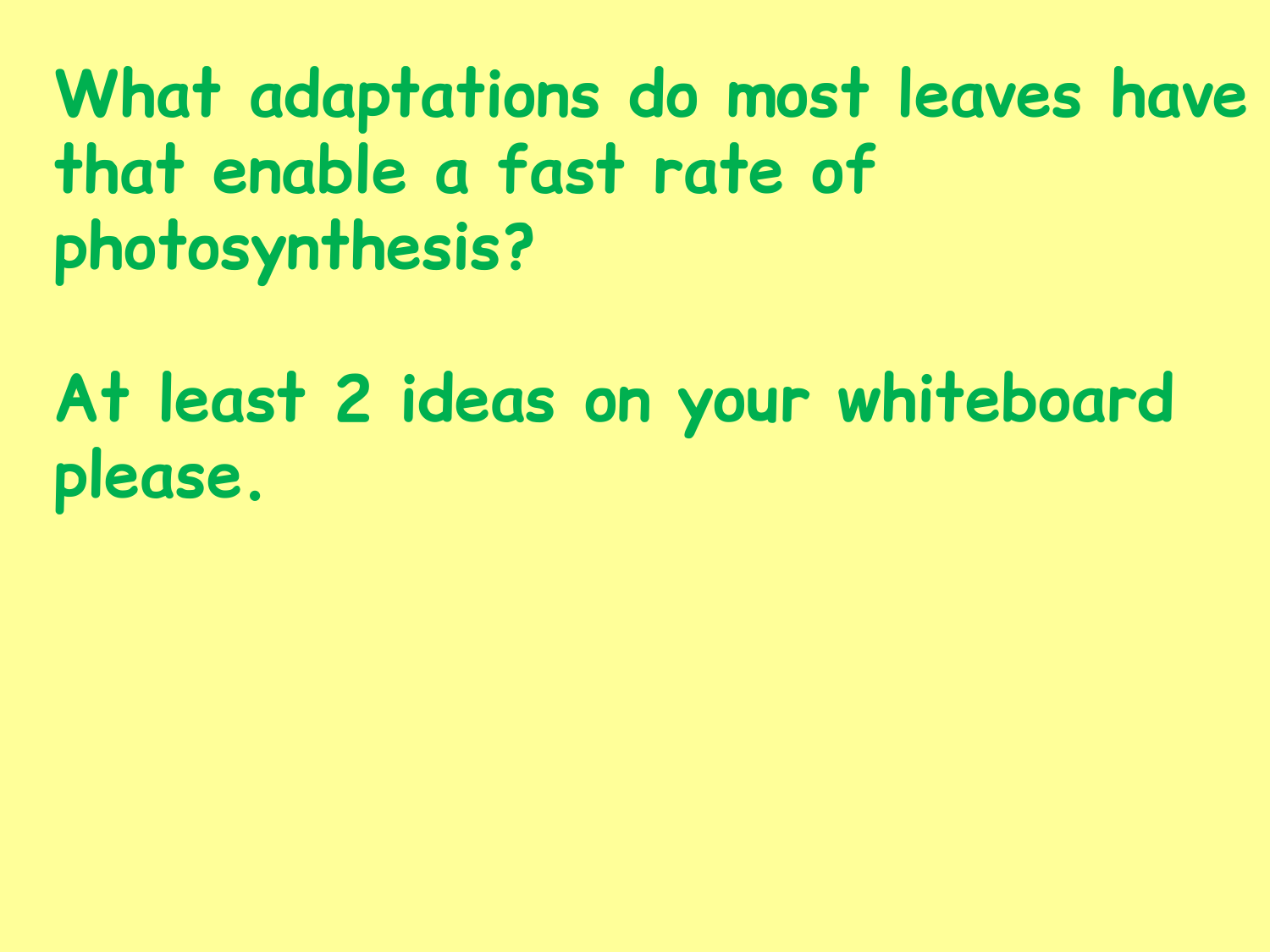

What adaptations do most leaves have that enable a fast rate of photosynthesis?

At least 2 ideas on your whiteboard please.